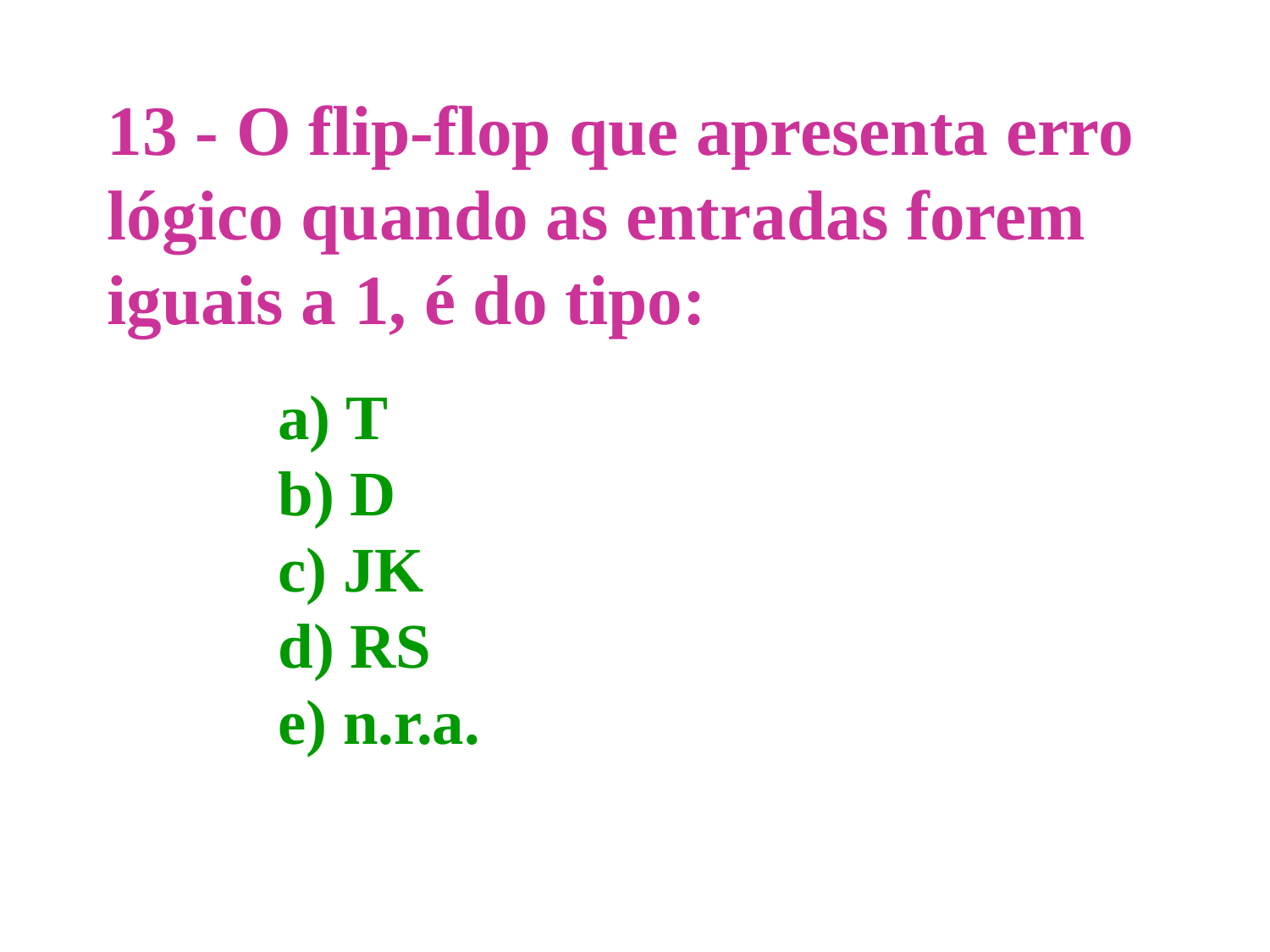

13 - O flip-flop que apresenta erro
lógico quando as entradas forem
iguais a 1, é do tipo:
a) T
b) D
c) JK
d) RS
e) n.r.a.